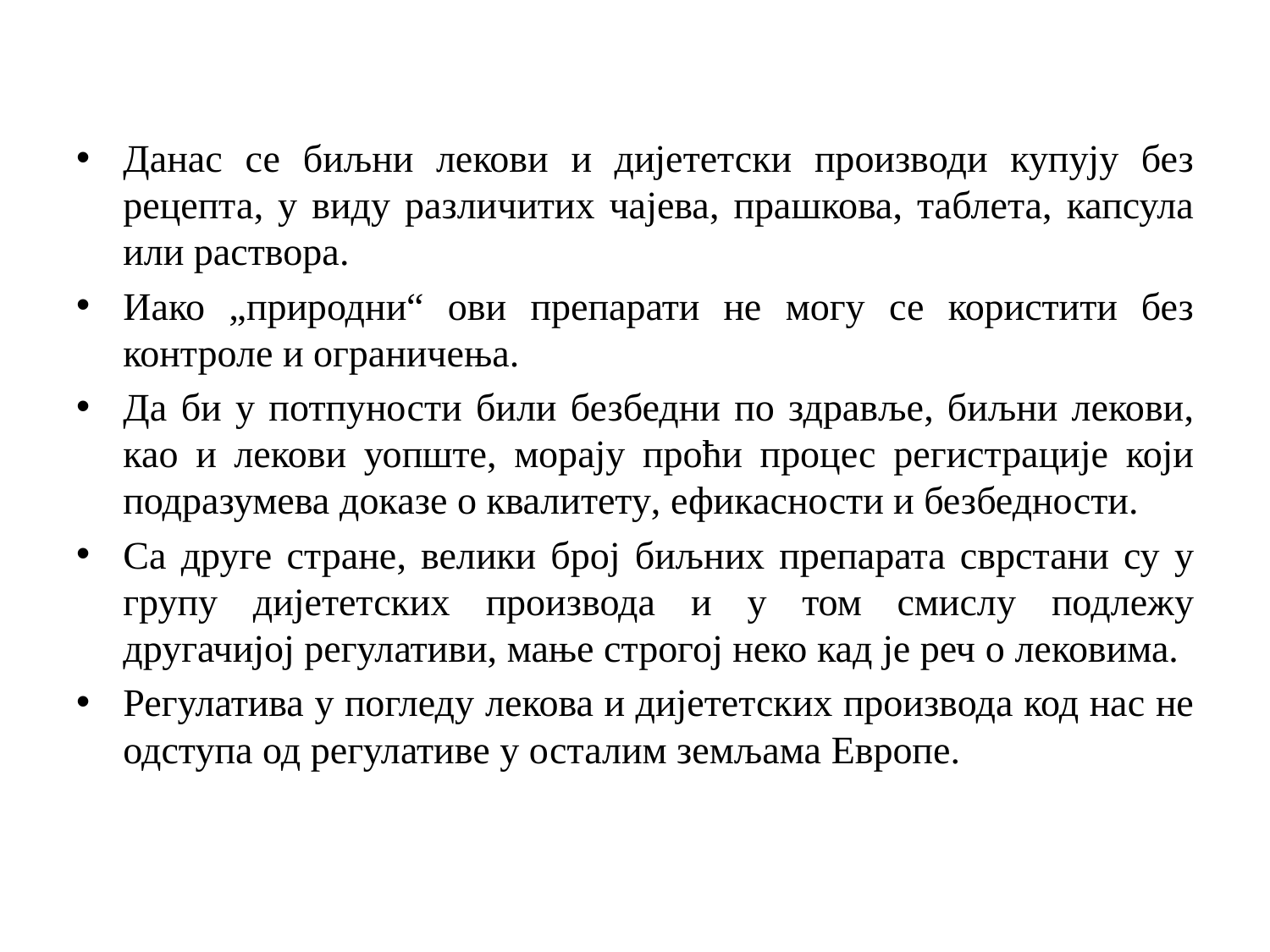

Данас се биљни лекови и дијететски производи купују без рецепта, у виду различитих чајева, прашкова, таблета, капсула или раствора.
Иако „природни“ ови препарати не могу се користити без контроле и ограничења.
Да би у потпуности били безбедни по здравље, биљни лекови, као и лекови уопште, морају проћи процес регистрације који подразумева доказе о квалитету, ефикасности и безбедности.
Са друге стране, велики број биљних препарата сврстани су у групу дијететских производа и у том смислу подлежу другачијој регулативи, мање строгој неко кад је реч о лековима.
Регулатива у погледу лекова и дијететских производа код нас не одступа од регулативе у осталим земљама Европе.